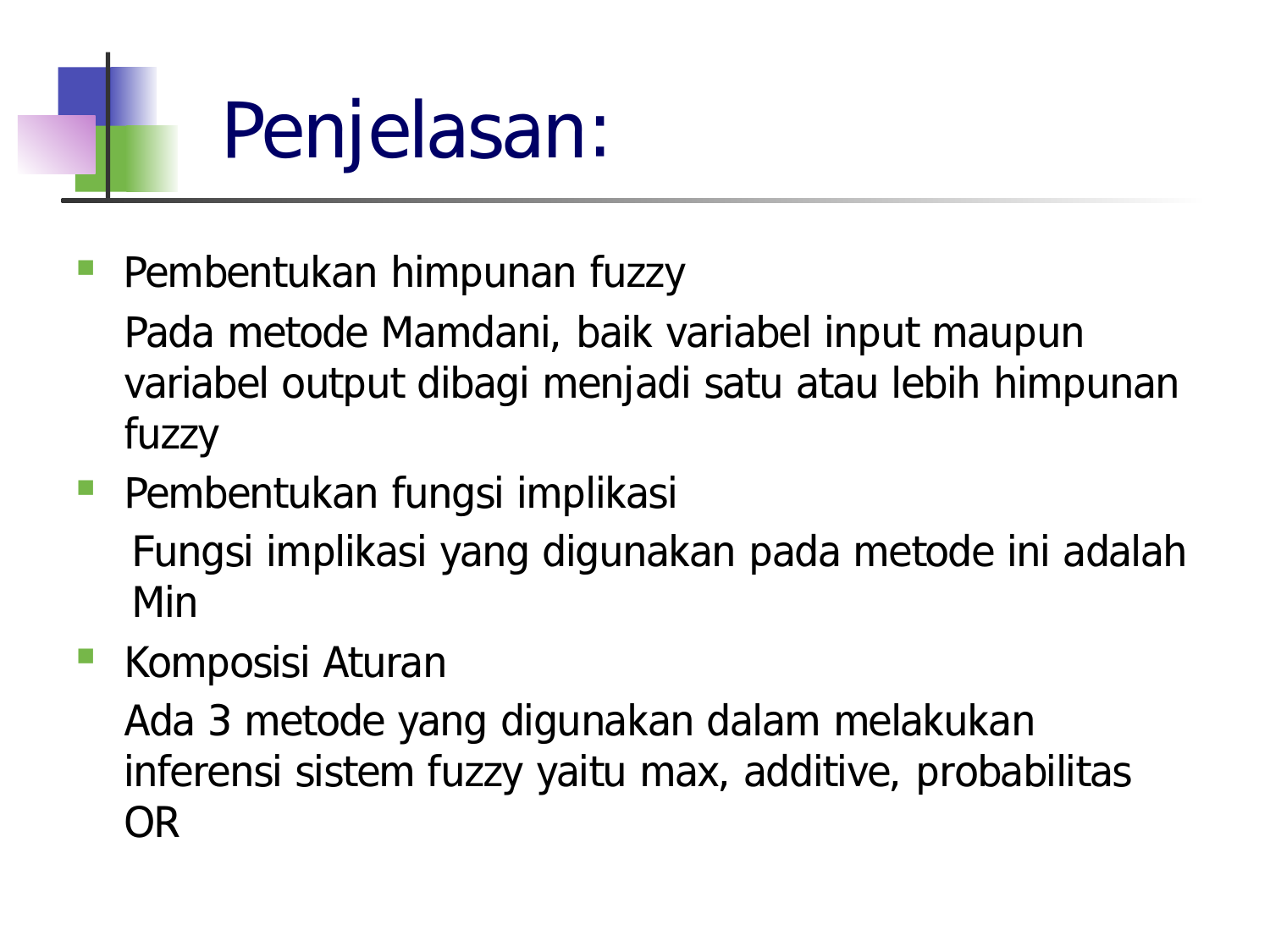

# Penjelasan:

Pembentukan himpunan fuzzy
Pada metode Mamdani, baik variabel input maupun variabel output dibagi menjadi satu atau lebih himpunan fuzzy
Pembentukan fungsi implikasi
Fungsi implikasi yang digunakan pada metode ini adalah Min
Komposisi Aturan
Ada 3 metode yang digunakan dalam melakukan inferensi sistem fuzzy yaitu max, additive, probabilitas OR